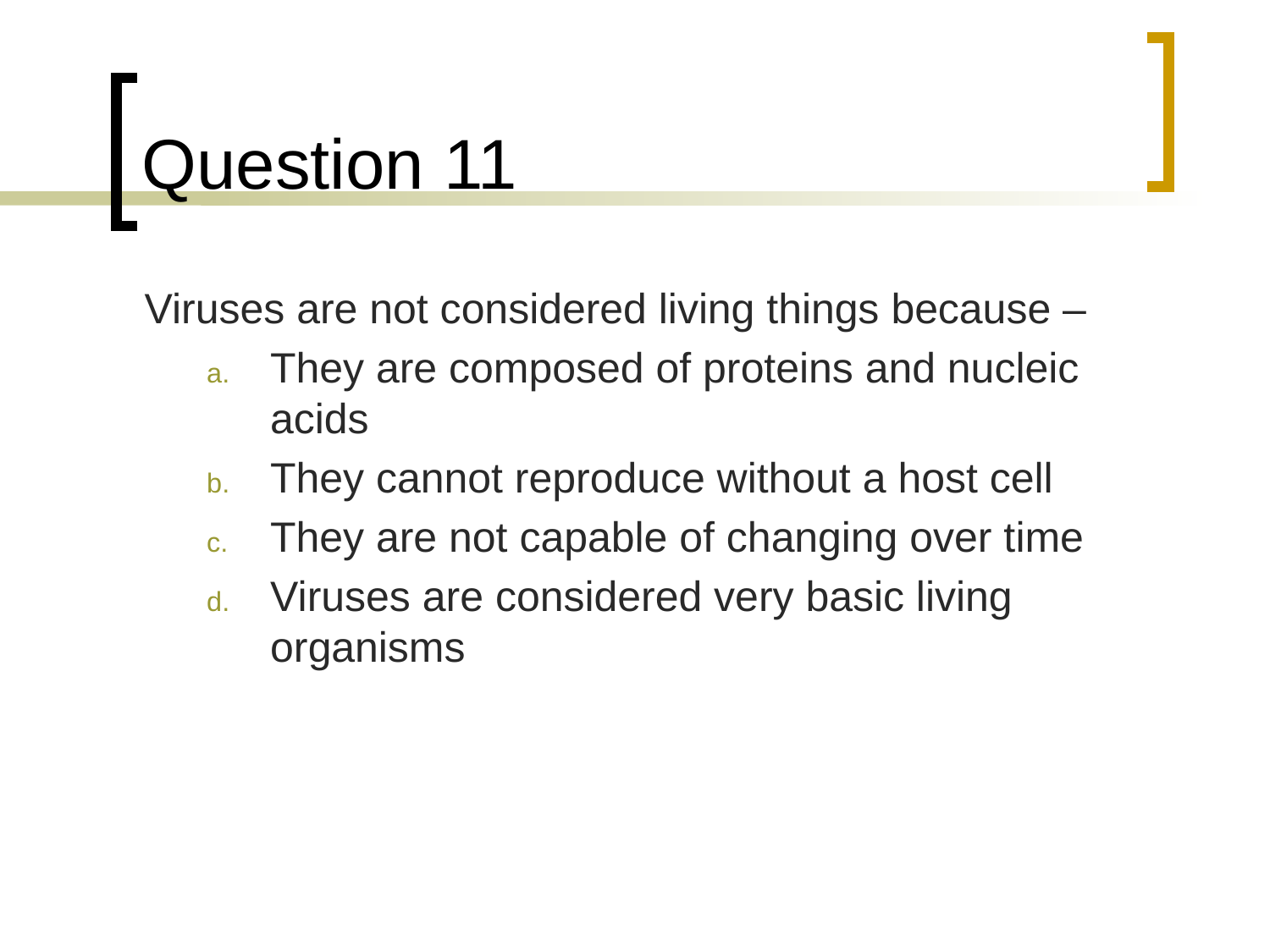

# Question 11
Viruses are not considered living things because –
They are composed of proteins and nucleic acids
They cannot reproduce without a host cell
They are not capable of changing over time
Viruses are considered very basic living organisms